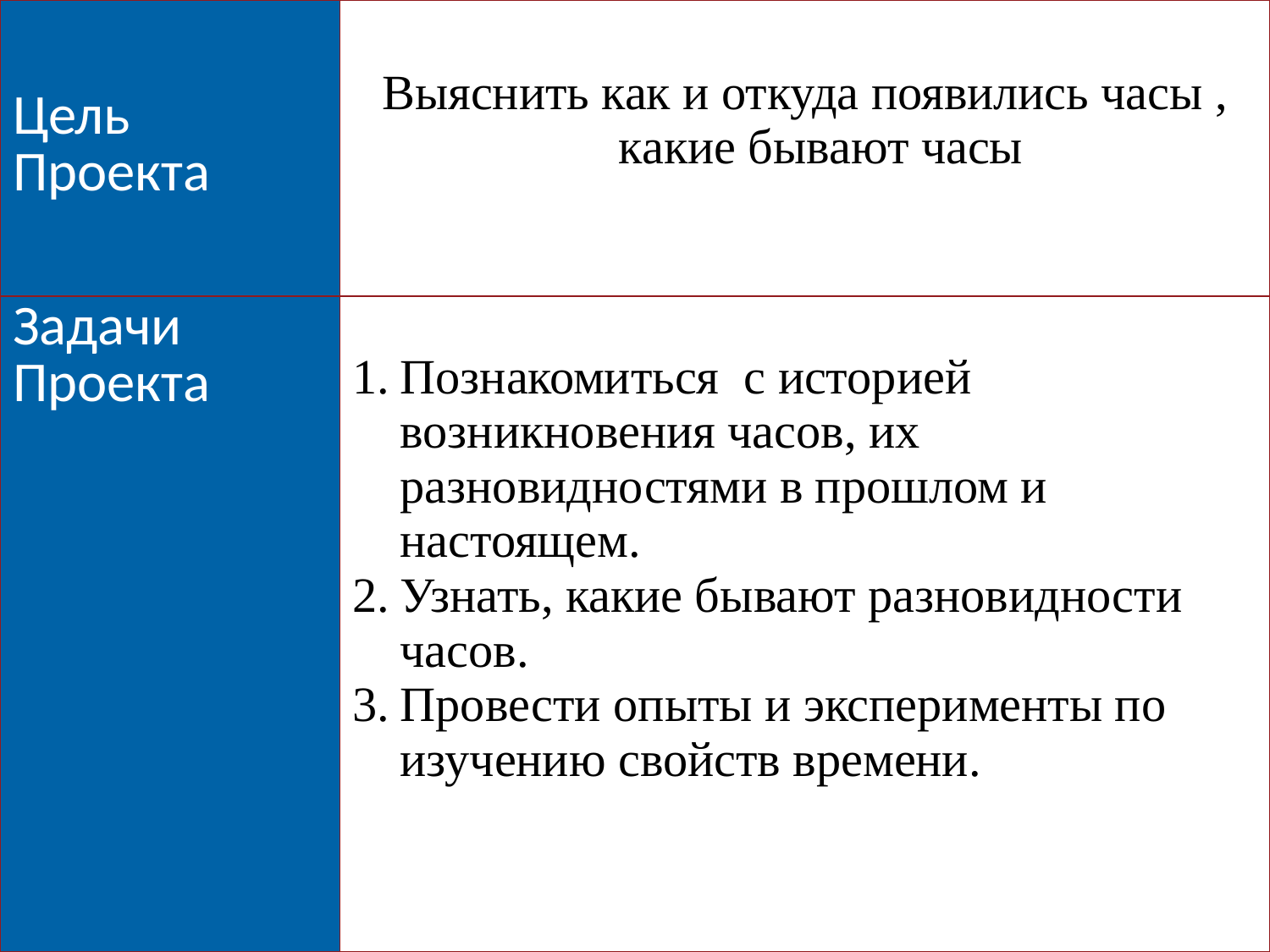

| Цель Проекта | Выяснить как и откуда появились часы , какие бывают часы |
| --- | --- |
| Задачи Проекта | Познакомиться с историей возникновения часов, их разновидностями в прошлом и настоящем. Узнать, какие бывают разновидности часов. Провести опыты и эксперименты по изучению свойств времени. |
5